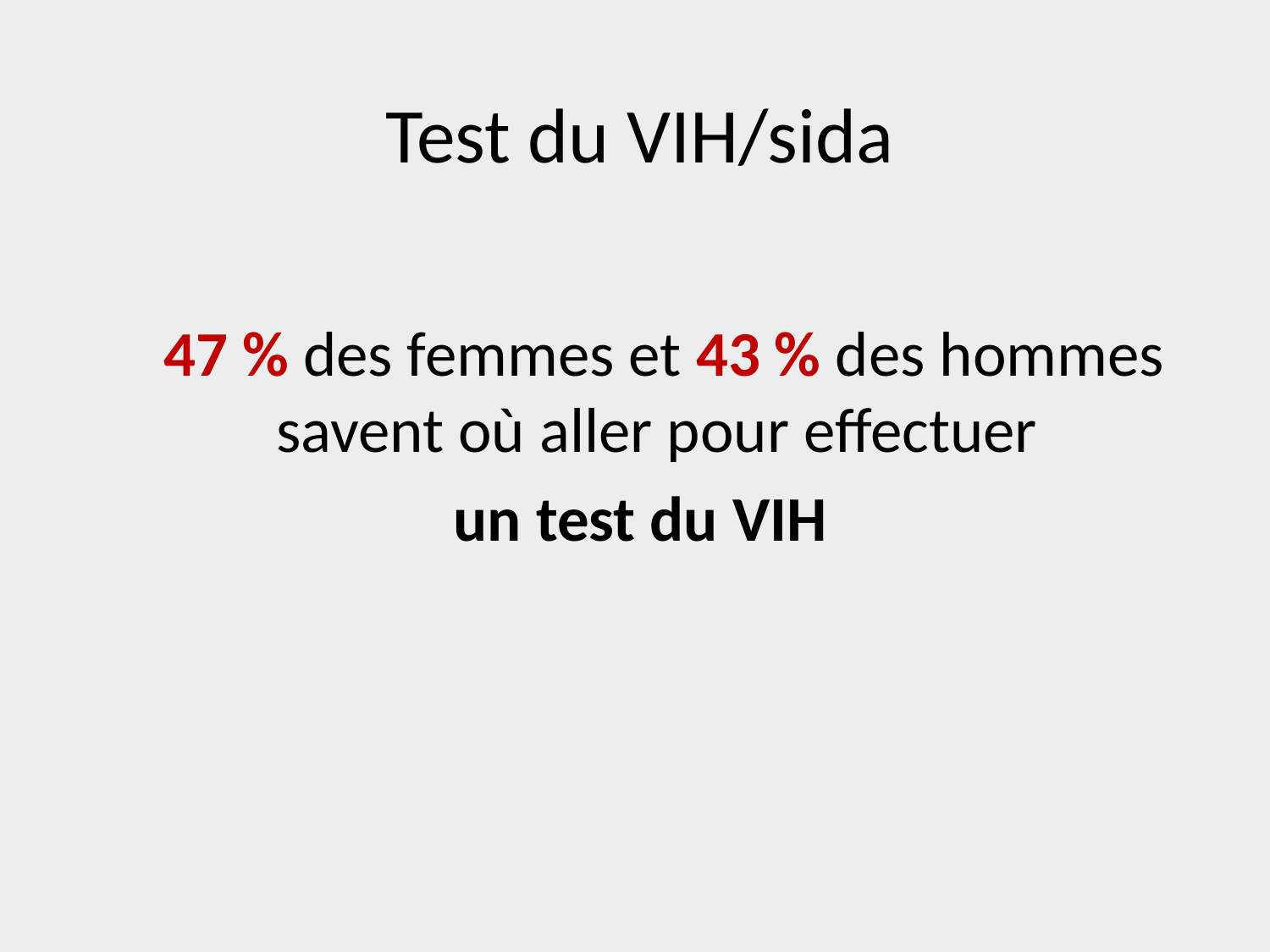

# Test du VIH/sida
	47 % des femmes et 43 % des hommes savent où aller pour effectuer
un test du VIH